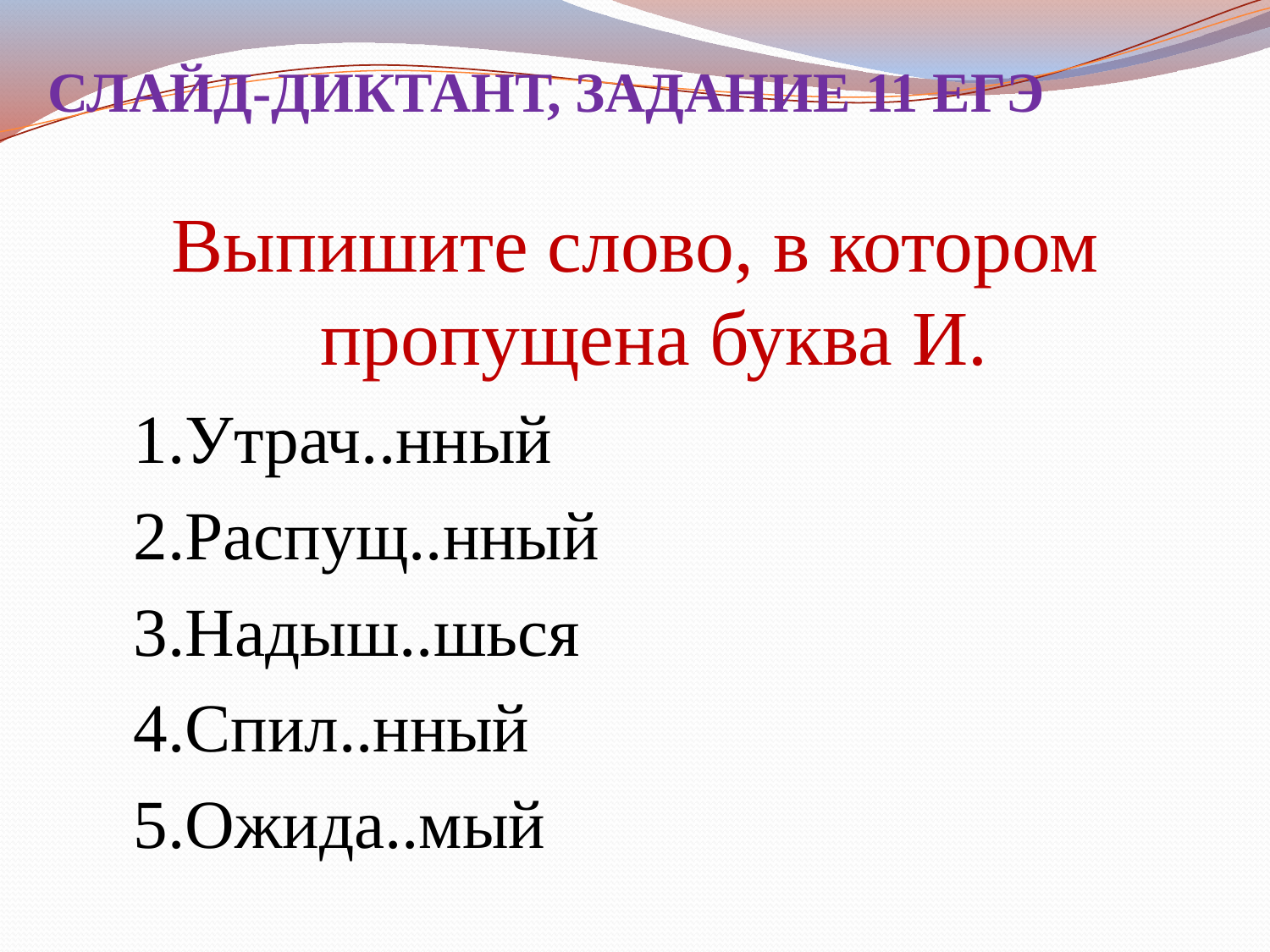

СЛАЙД-ДИКТАНТ, ЗАДАНИЕ 11 ЕГЭ
# Выпишите слово, в котором пропущена буква И.
1.Утрач..нный
2.Распущ..нный
3.Надыш..шься
4.Спил..нный
5.Ожида..мый